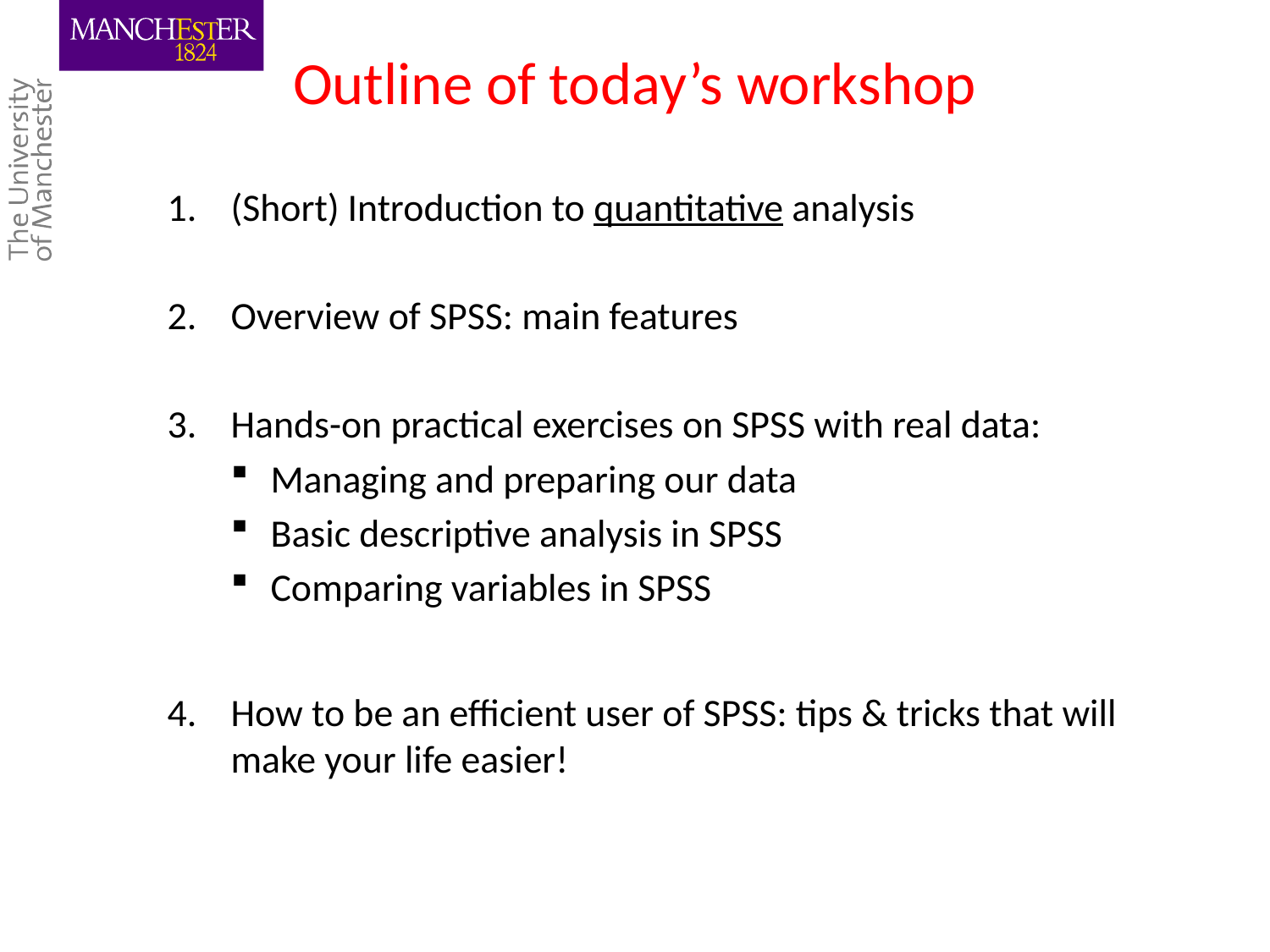

# Outline of today’s workshop
(Short) Introduction to quantitative analysis

Overview of SPSS: main features

Hands-on practical exercises on SPSS with real data:
Managing and preparing our data
Basic descriptive analysis in SPSS
Comparing variables in SPSS

How to be an efficient user of SPSS: tips & tricks that will make your life easier!